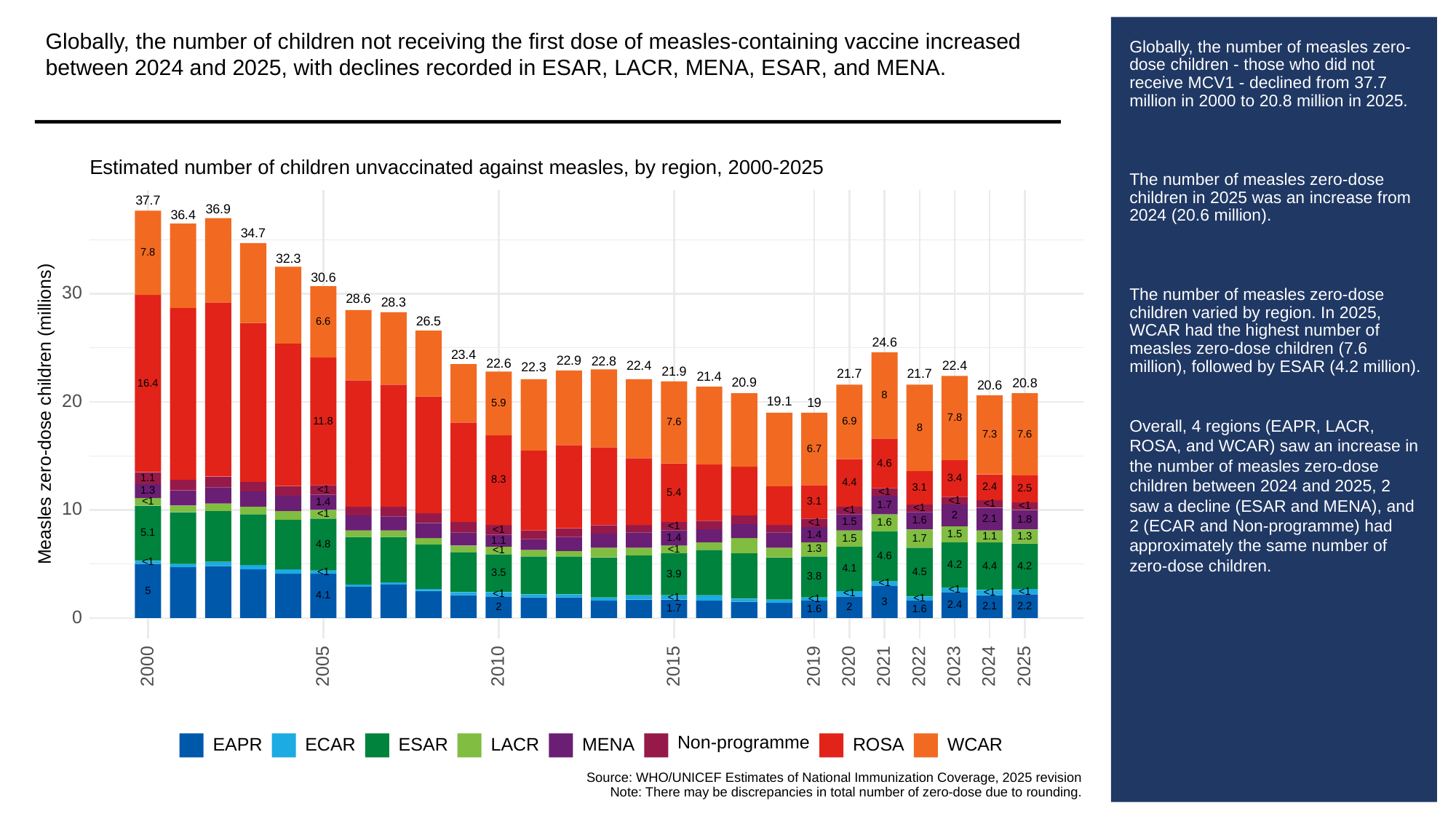

Globally, the number of children not receiving the first dose of measles-containing vaccine increased between 2024 and 2025, with declines recorded in ESAR, LACR, MENA, ESAR, and MENA.
# Globally, the number of measles zero-dose children - those who did not receive MCV1 - declined from 37.7 million in 2000 to 20.8 million in 2025.

The number of measles zero-dose children in 2025 was an increase from 2024 (20.6 million).

The number of measles zero-dose children varied by region. In 2025, WCAR had the highest number of measles zero-dose children (7.6 million), followed by ESAR (4.2 million).

Overall, 4 regions (EAPR, LACR, ROSA, and WCAR) saw an increase in the number of measles zero-dose children between 2024 and 2025, 2 saw a decline (ESAR and MENA), and 2 (ECAR and Non-programme) had approximately the same number of zero-dose children.

Estimated number of children unvaccinated against measles, by region, 2000-2025

37.7
36.9
36.4

34.7

7.8
32.3

30.6

30

28.6

28.3

26.5
6.6

24.6

23.4

22.9
22.8

22.6
22.4
22.4
22.3

21.9

21.7
21.7

21.4

20.9
20.8

16.4

20.6

8

20

19.1
19
5.9

Measles zero-dose children (millions)

7.8
11.8
6.9
7.6

8
7.6
7.3

6.7

4.6

1.1

3.4

8.3

4.4

2.4
3.1

2.5

<1

1.3

<1

5.4

<1

3.1
<1

1.4
<1

1.7
<1

10

<1

<1

<1

2

2.1

1.8

1.6
1.5

1.6
<1

<1

<1

5.1

1.5

1.4

1.3
1.1

1.4
1.5
1.7

1.1

4.8

1.3
<1

<1

4.6

<1

4.2

4.2
4.4

4.1

4.5
<1
3.5

3.9

3.8

<1

<1

5
<1

<1

<1

<1

4.1

<1

<1
<1

3

2.4

2.2
2.1

2
2
1.7
1.6
1.6
0

2023
2000
2005
2010
2015
2019
2020
2021
2022
2024
2025

Non-programme
ROSA
ECAR
ESAR
LACR
WCAR
EAPR
MENA
Source: WHO/UNICEF Estimates of National Immunization Coverage, 2025 revision
Note: There may be discrepancies in total number of zero-dose due to rounding.